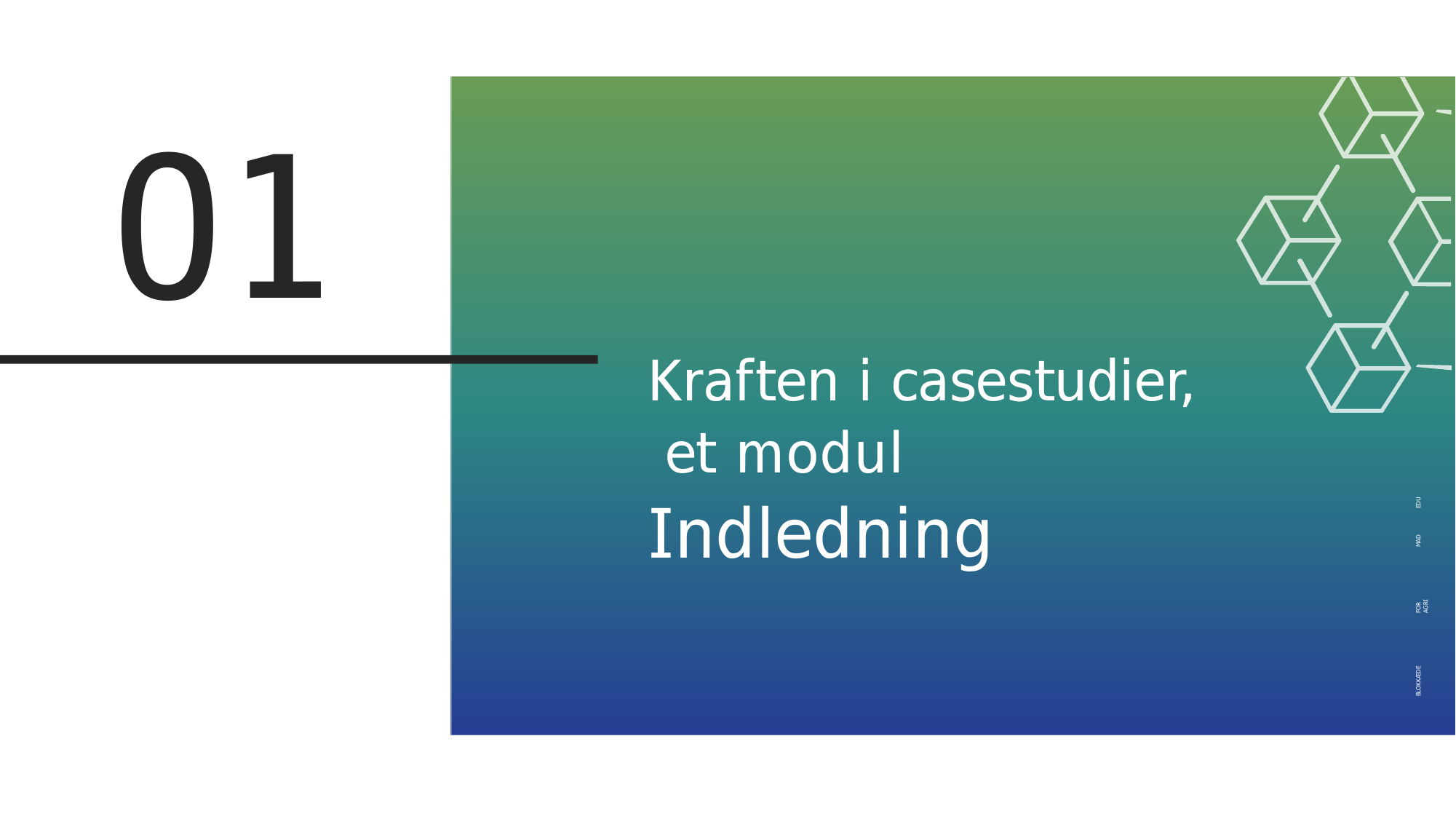

01
Kraften i casestudier,  et modul  Indledning
EDU
MAD
FOR	AGRI
BLOKKÆDE